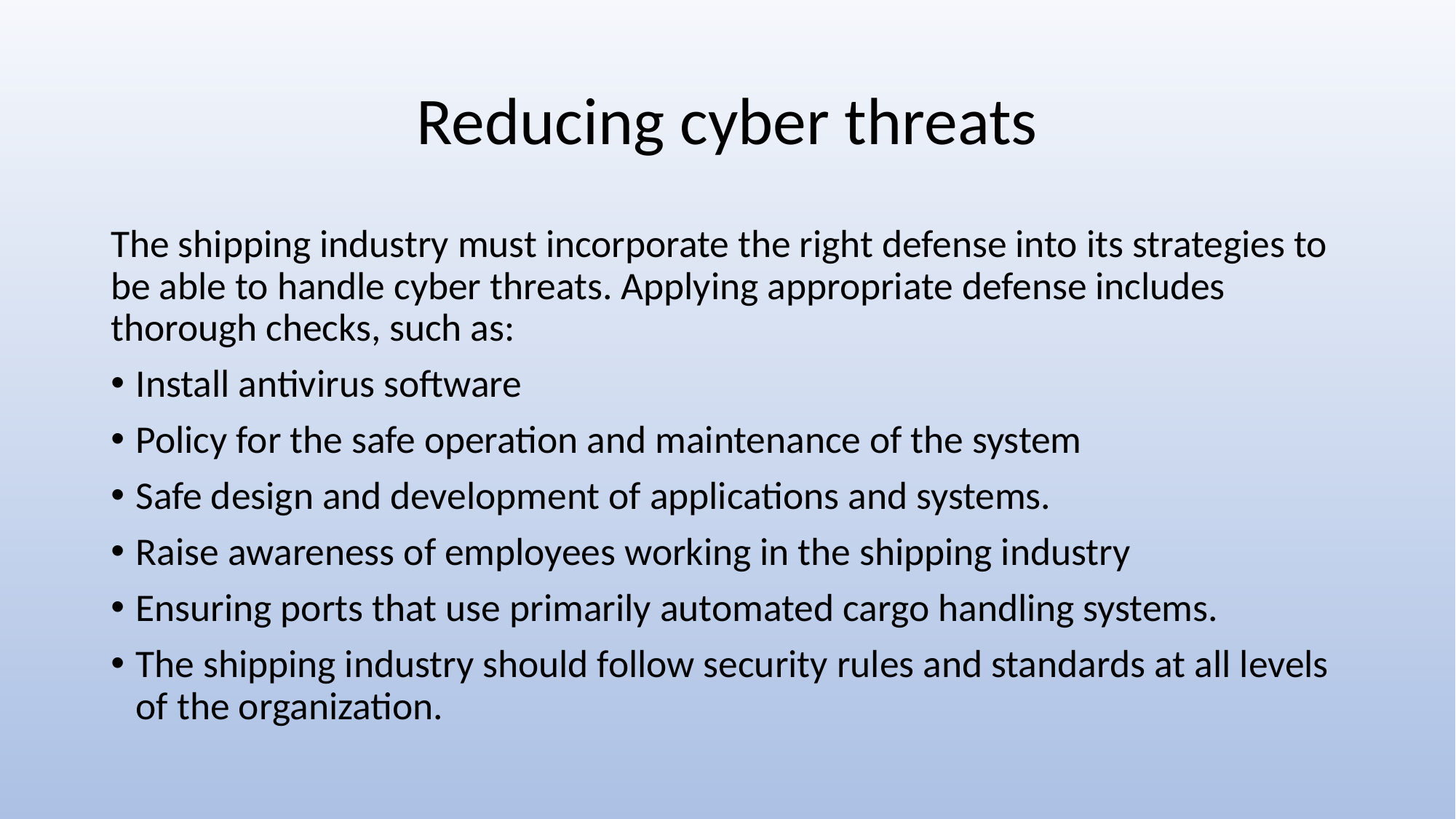

# Reducing cyber threats
The shipping industry must incorporate the right defense into its strategies to be able to handle cyber threats. Applying appropriate defense includes thorough checks, such as:
Install antivirus software
Policy for the safe operation and maintenance of the system
Safe design and development of applications and systems.
Raise awareness of employees working in the shipping industry
Ensuring ports that use primarily automated cargo handling systems.
The shipping industry should follow security rules and standards at all levels of the organization.